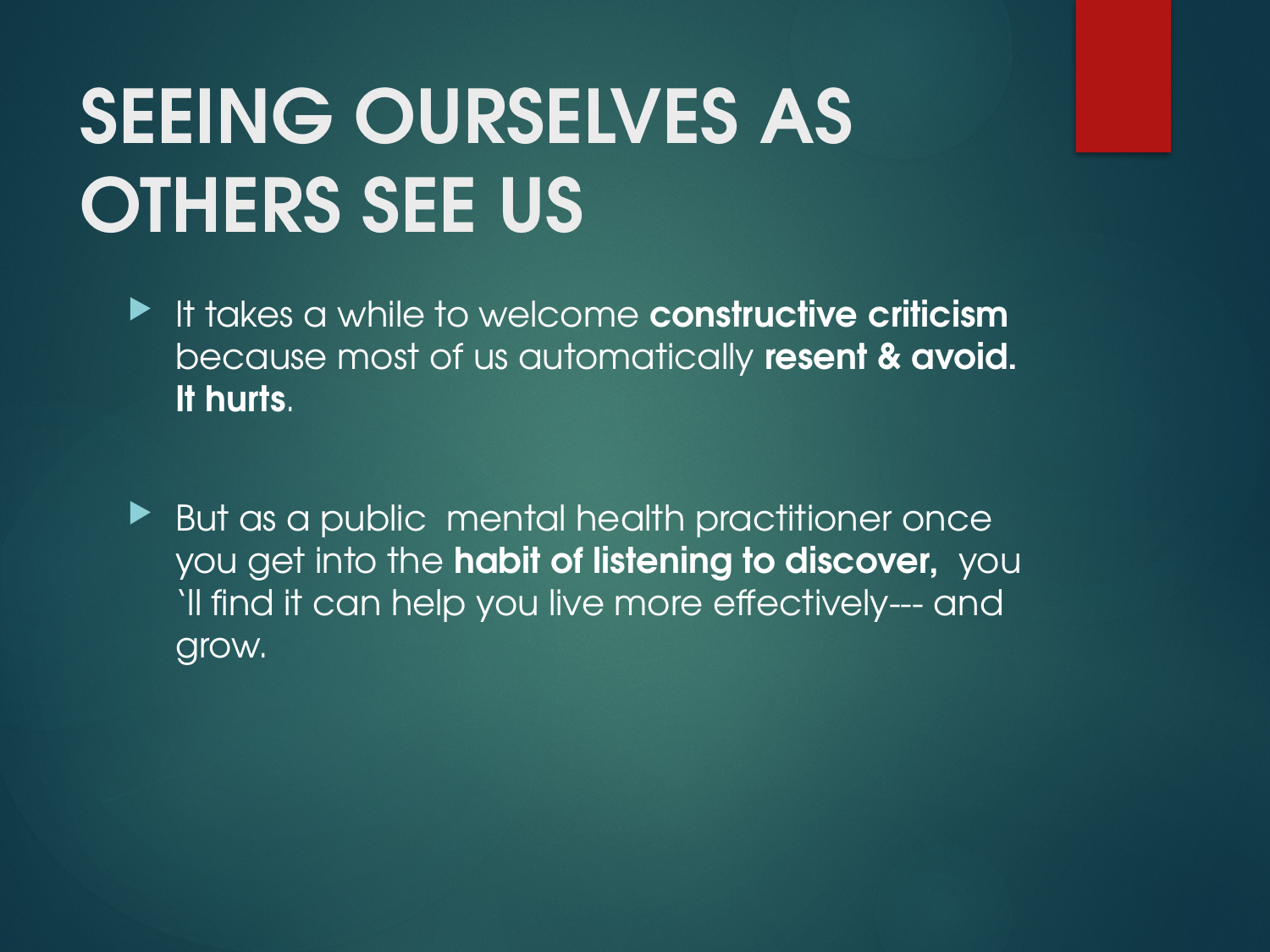

# SEEING OURSELVES AS OTHERS SEE US
It takes a while to welcome constructive criticism because most of us automatically resent & avoid. It hurts.

But as a public  mental health practitioner once you get into the habit of listening to discover,  you ‘ll find it can help you live more effectively--- and grow.